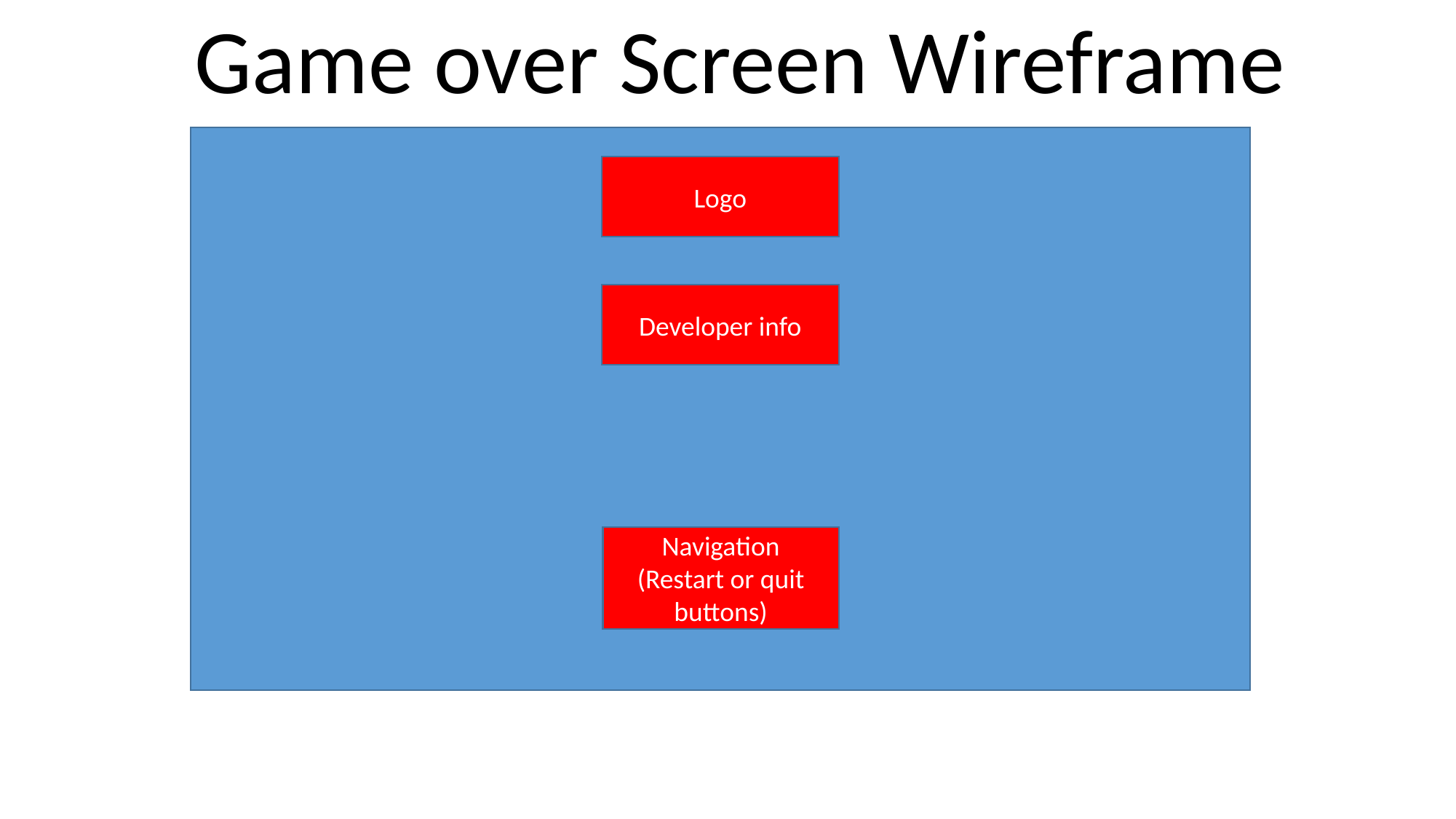

Game over Screen Wireframe

Logo
Developer info
Navigation
(Restart or quit buttons)